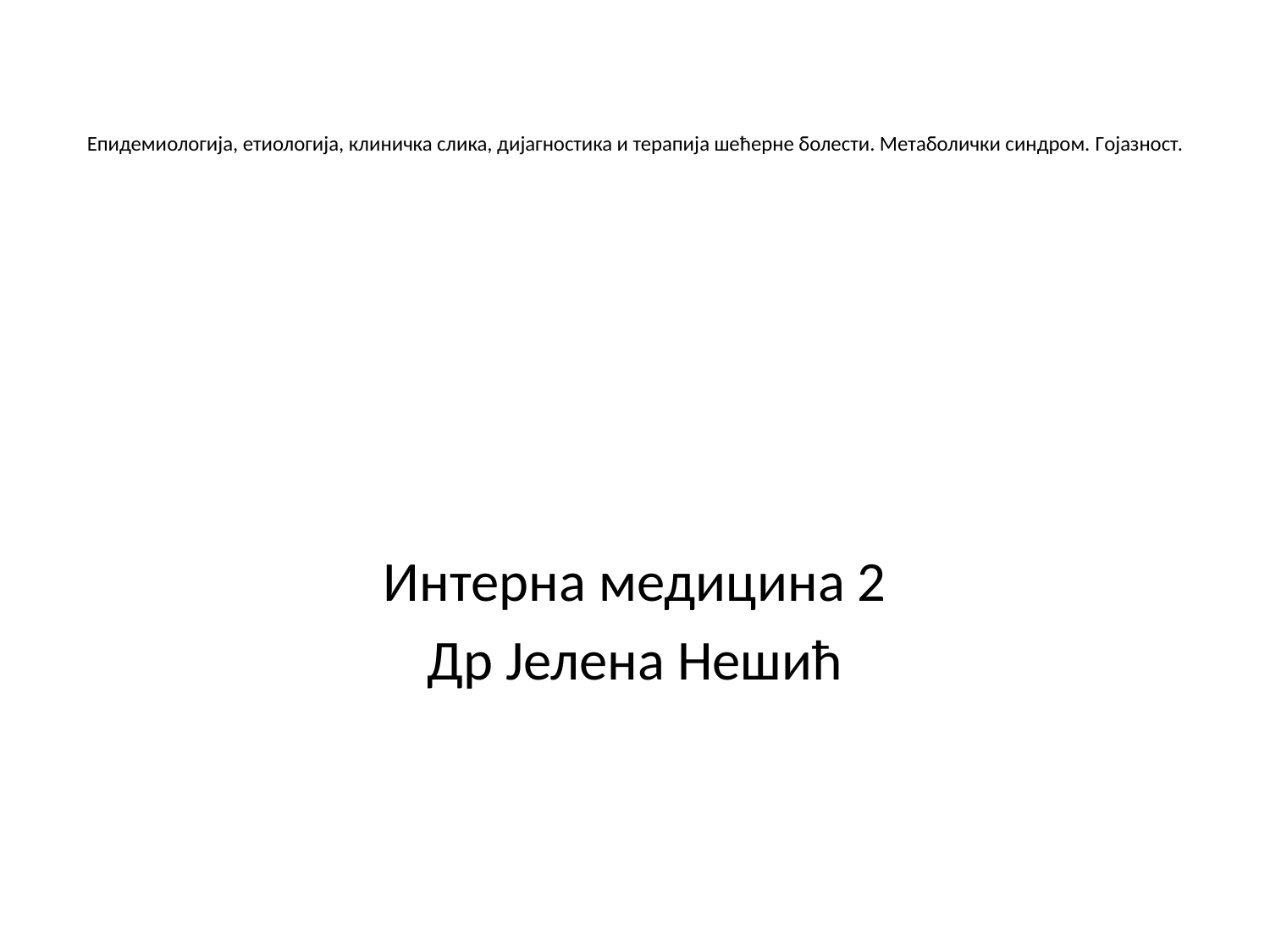

# Епидемиологија, етиологија, клиничка слика, дијагностика и терапија шећерне болести. Метаболички синдром. Гојазност.

Интерна медицина 2
Др Јелена Нешић